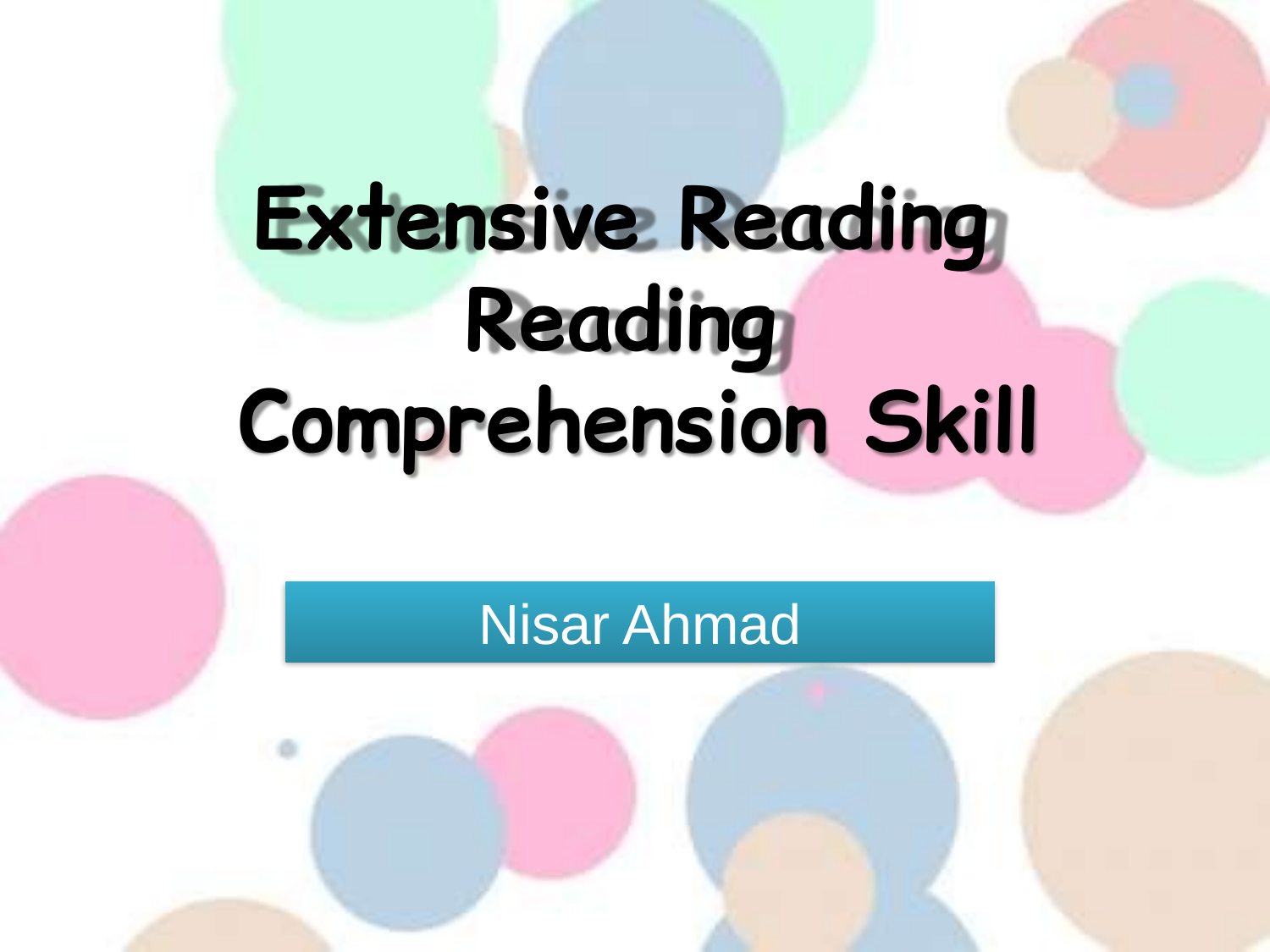

# Extensive Reading  Reading  Comprehension Skill

Nisar Ahmad